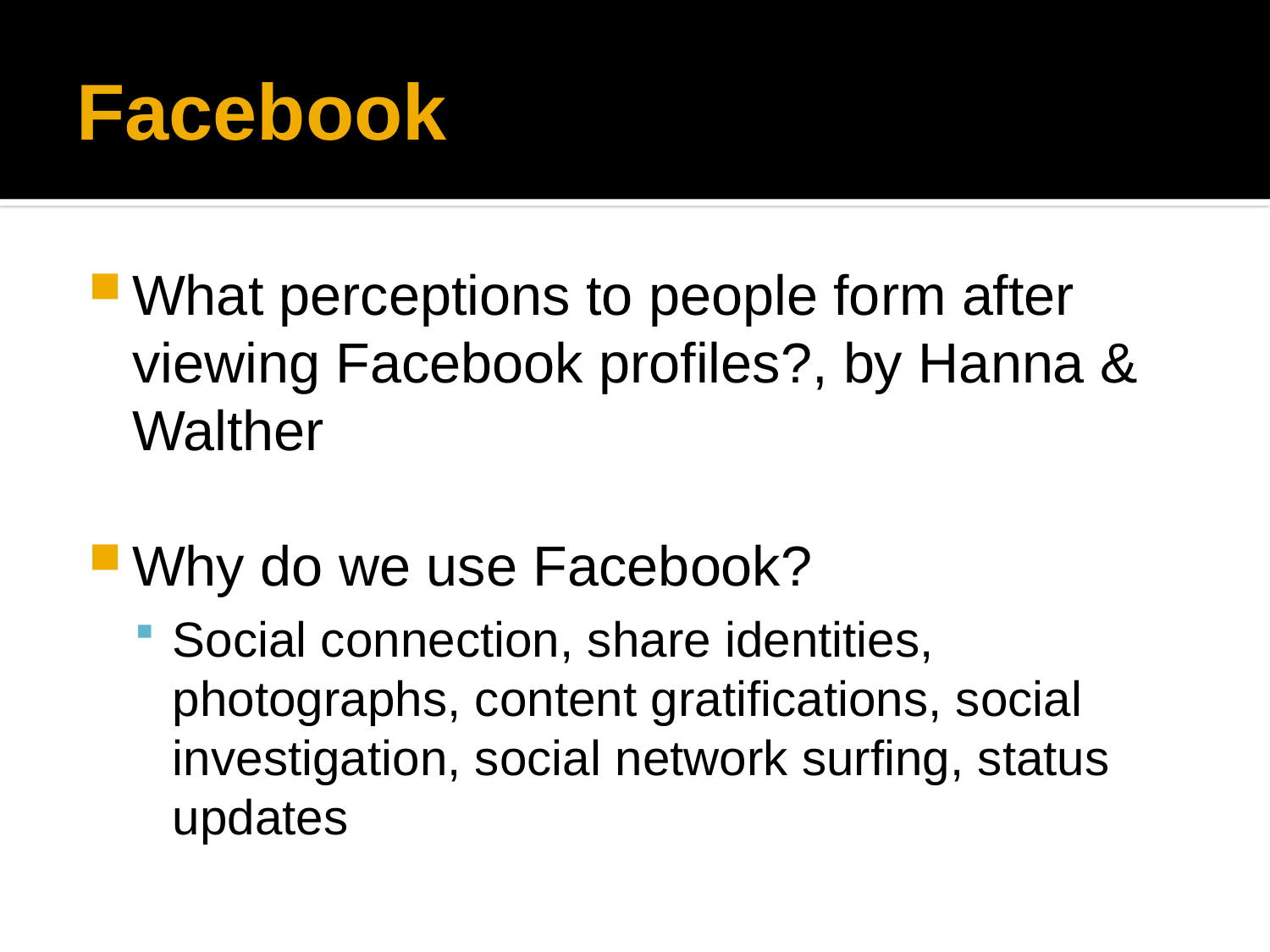

# Facebook
What perceptions to people form after viewing Facebook profiles?, by Hanna & Walther

Why do we use Facebook?
Social connection, share identities, photographs, content gratifications, social investigation, social network surfing, status updates